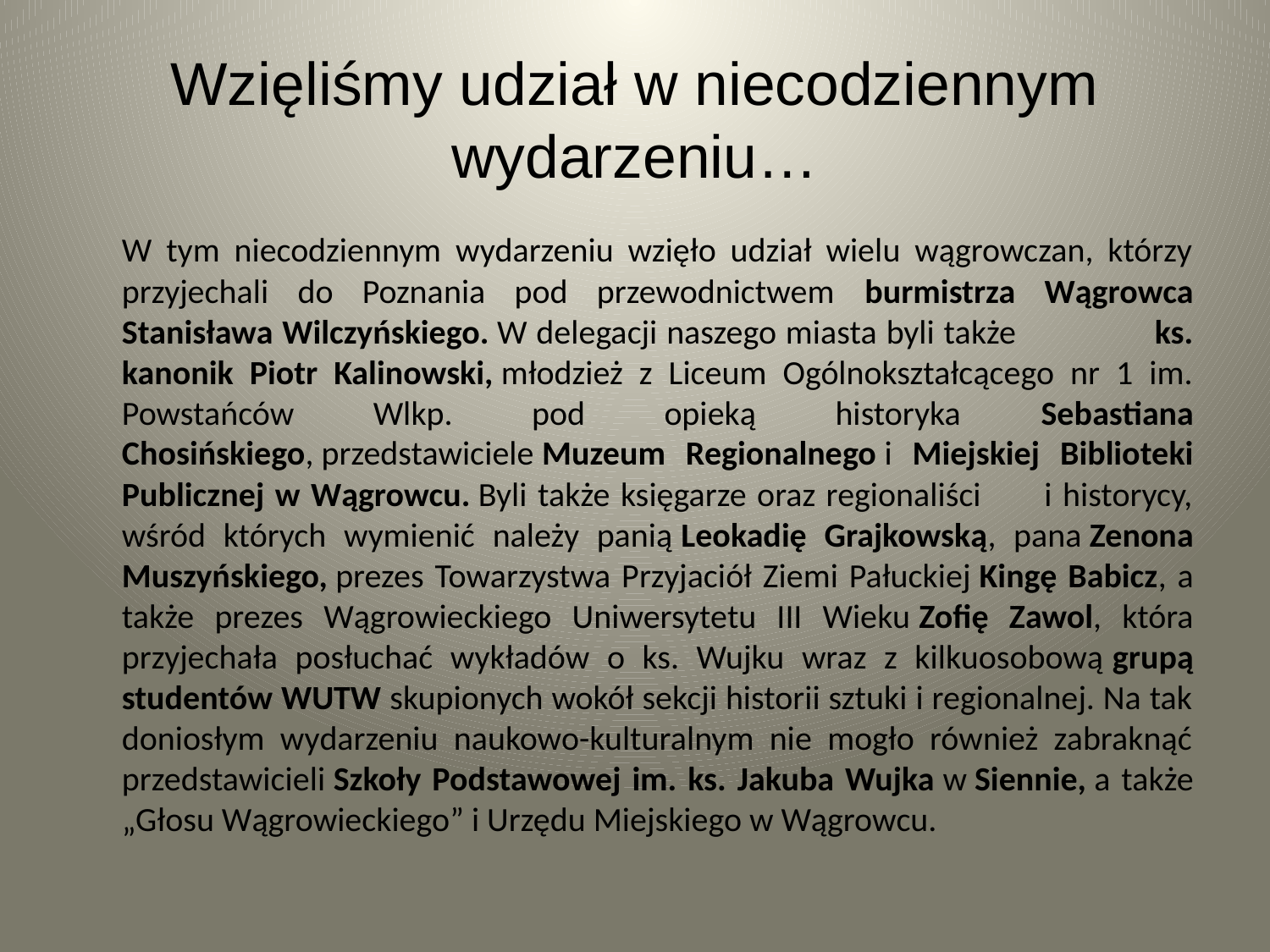

# Wzięliśmy udział w niecodziennym wydarzeniu…
	W tym niecodziennym wydarzeniu wzięło udział wielu wągrowczan, którzy przyjechali do Poznania pod przewodnictwem burmistrza Wągrowca Stanisława Wilczyńskiego. W delegacji naszego miasta byli także               ks. kanonik Piotr Kalinowski, młodzież z Liceum Ogólnokształcącego nr 1 im. Powstańców Wlkp. pod opieką historyka Sebastiana Chosińskiego, przedstawiciele Muzeum Regionalnego i Miejskiej Biblioteki Publicznej w Wągrowcu. Byli także księgarze oraz regionaliści      i historycy, wśród których wymienić należy panią Leokadię Grajkowską, pana Zenona Muszyńskiego, prezes Towarzystwa Przyjaciół Ziemi Pałuckiej Kingę Babicz, a także prezes Wągrowieckiego Uniwersytetu III Wieku Zofię Zawol, która przyjechała posłuchać wykładów o ks. Wujku wraz z kilkuosobową grupą studentów WUTW skupionych wokół sekcji historii sztuki i regionalnej. Na tak doniosłym wydarzeniu naukowo-kulturalnym nie mogło również zabraknąć przedstawicieli Szkoły Podstawowej im. ks. Jakuba Wujka w Siennie, a także „Głosu Wągrowieckiego” i Urzędu Miejskiego w Wągrowcu.